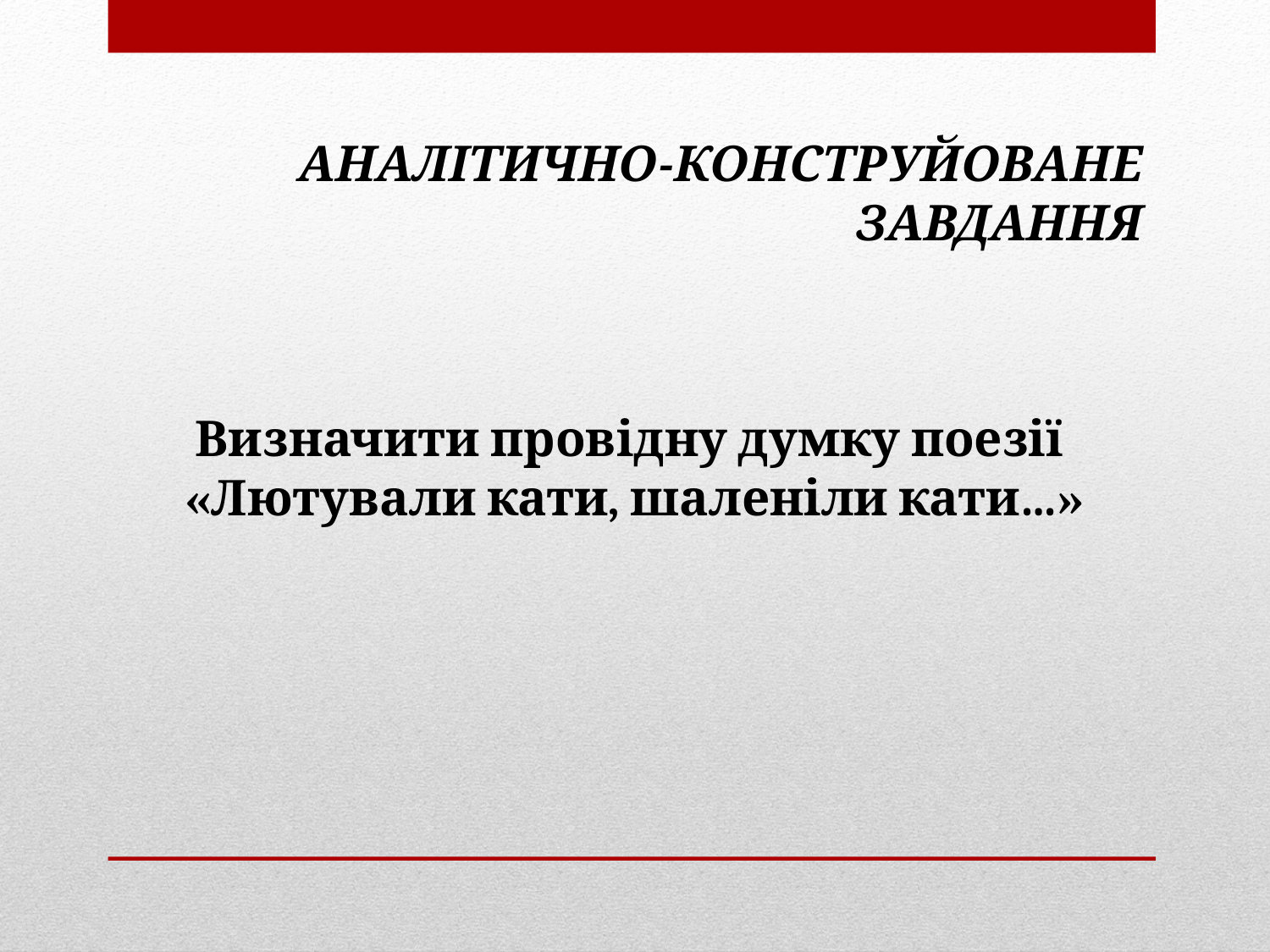

АНАЛІТИЧНО-КОНСТРУЙОВАНЕ ЗАВДАННЯ

Визначити провідну думку поезії
«Лютували кати, шаленіли кати…»